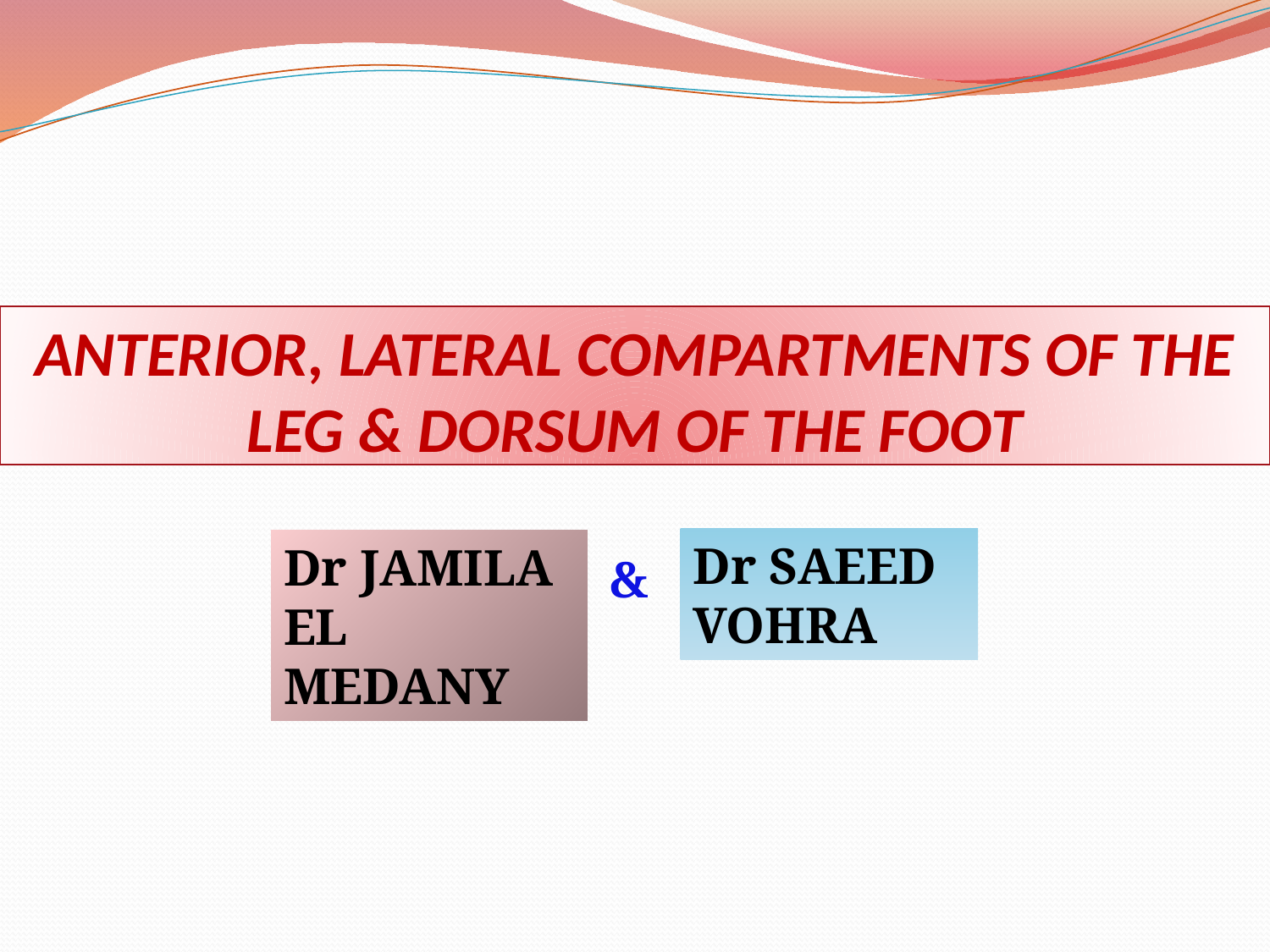

# ANTERIOR, LATERAL COMPARTMENTS OF THE LEG & DORSUM OF THE FOOT
Dr SAEED VOHRA
Dr JAMILA EL MEDANY
&